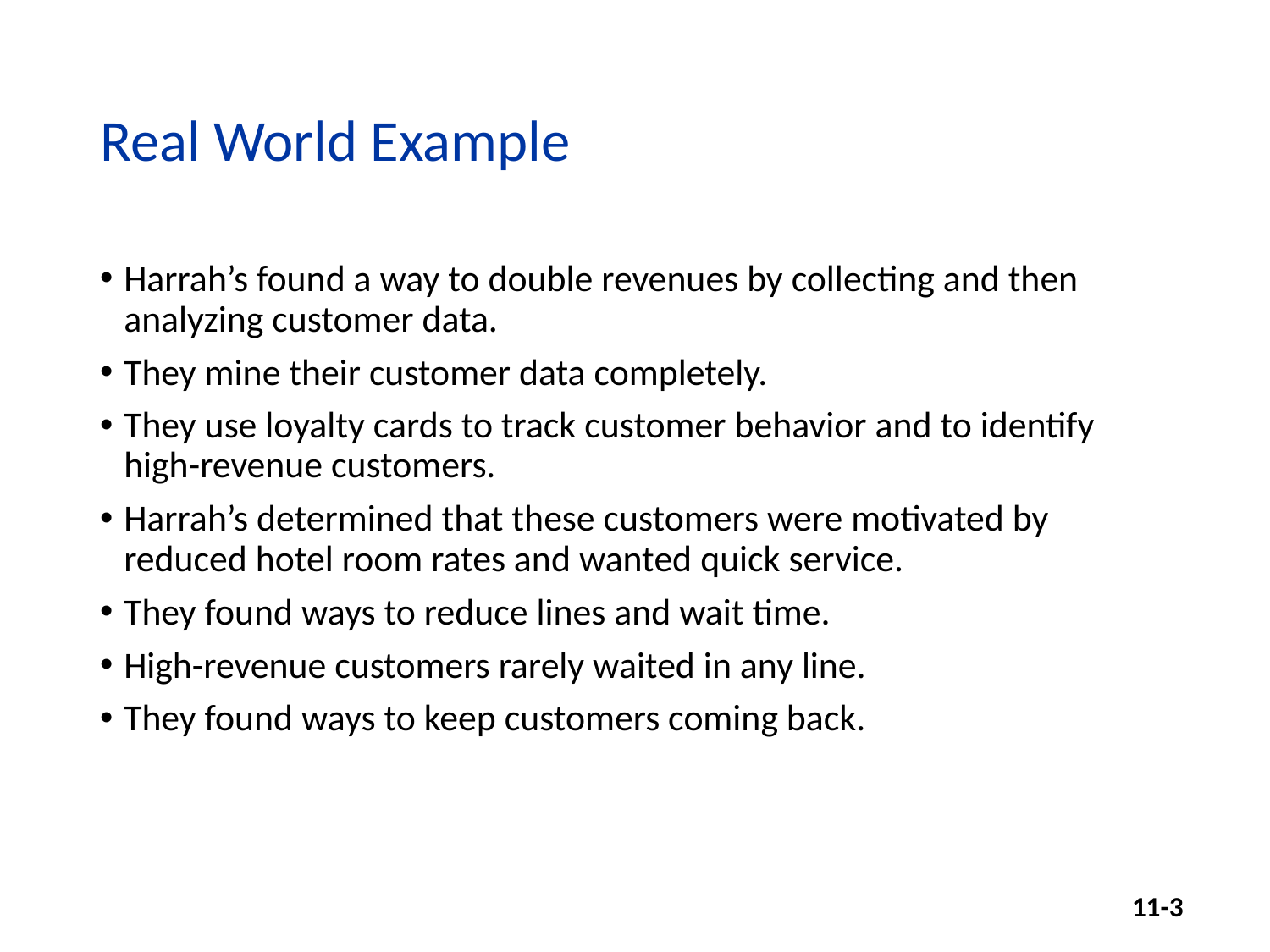

# Real World Example
Harrah’s found a way to double revenues by collecting and then analyzing customer data.
They mine their customer data completely.
They use loyalty cards to track customer behavior and to identify high-revenue customers.
Harrah’s determined that these customers were motivated by reduced hotel room rates and wanted quick service.
They found ways to reduce lines and wait time.
High-revenue customers rarely waited in any line.
They found ways to keep customers coming back.